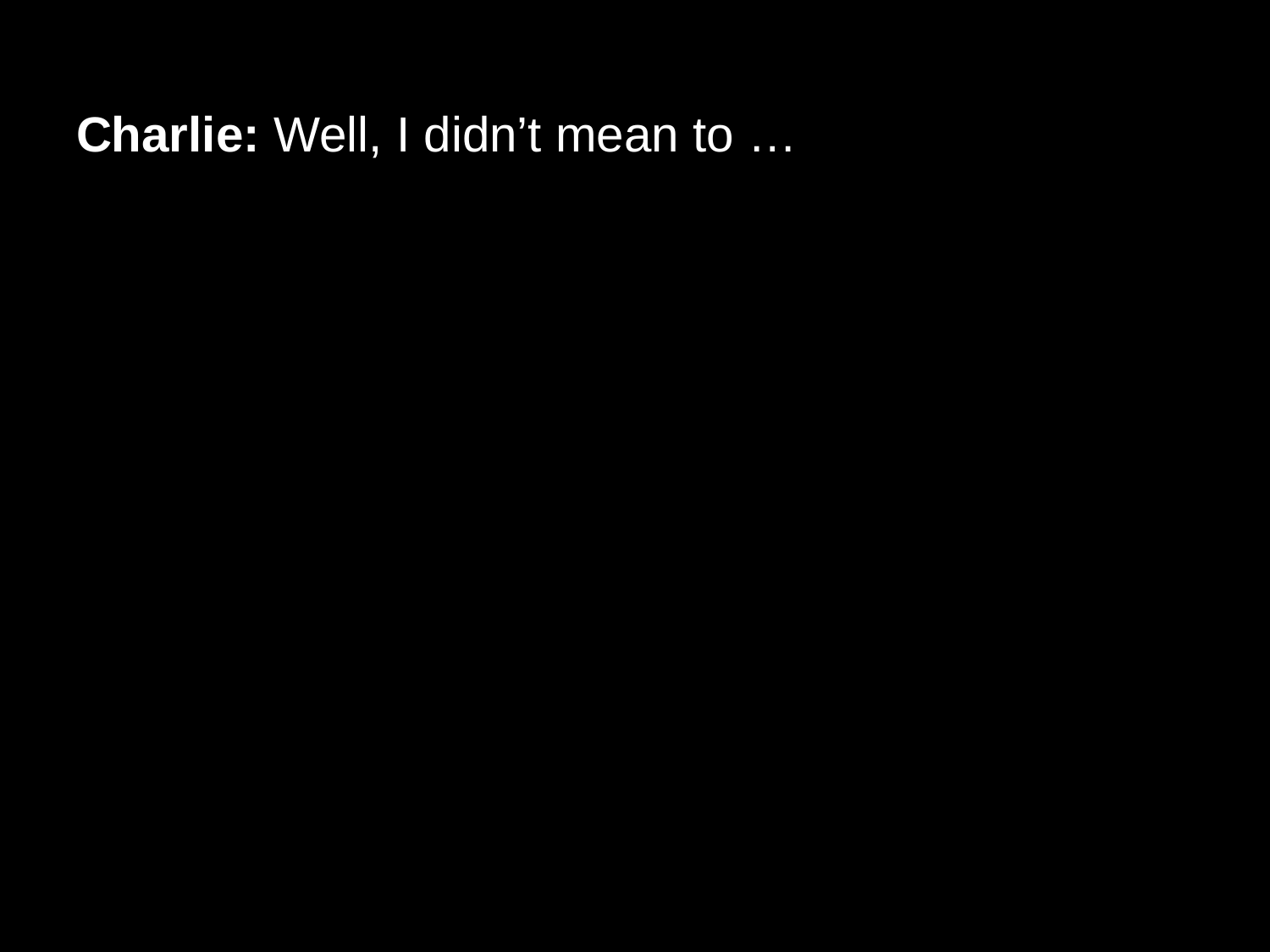

# Charlie: Well, I didn’t mean to …